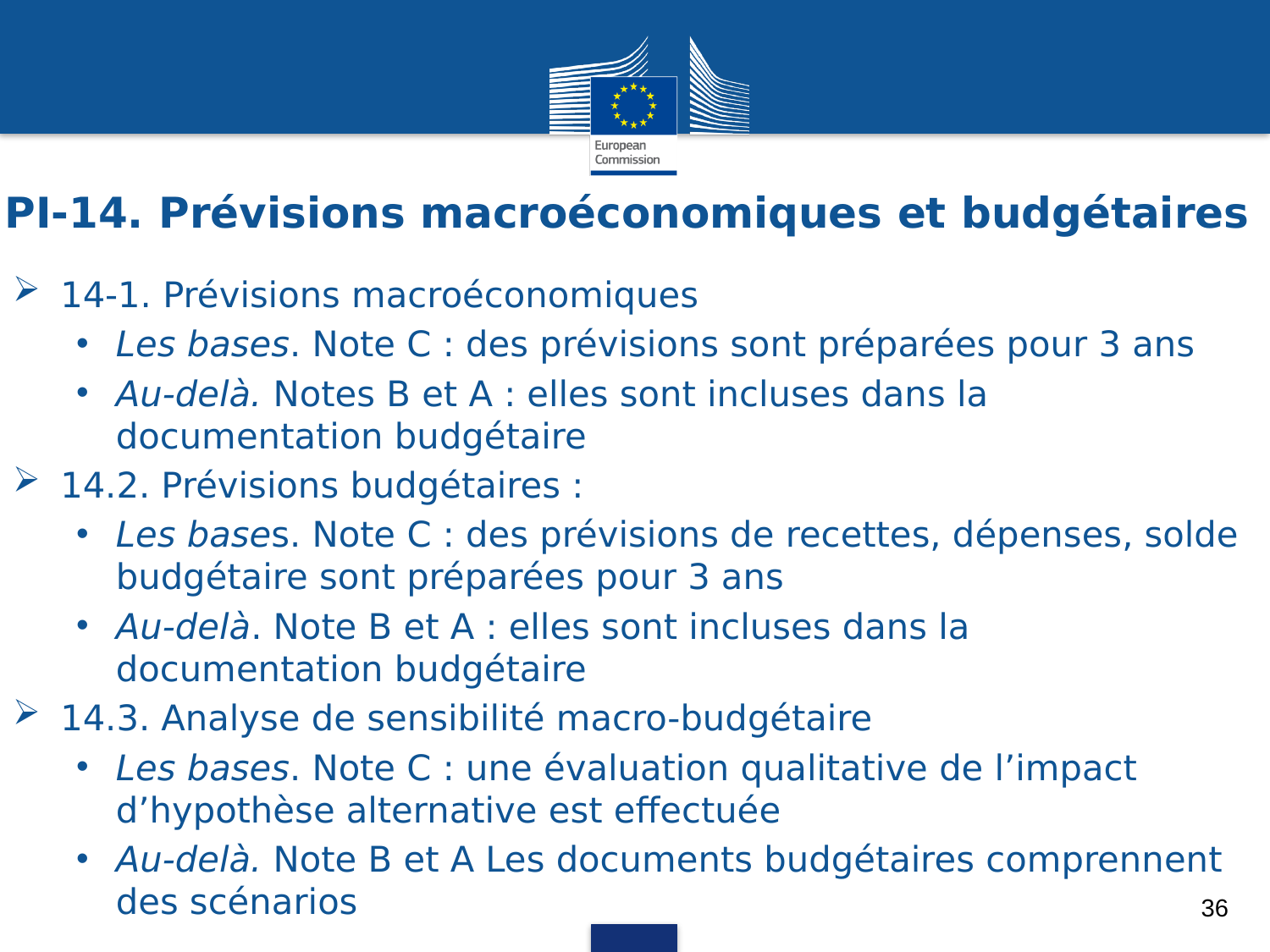

# PI-14. Prévisions macroéconomiques et budgétaires
14-1. Prévisions macroéconomiques
Les bases. Note C : des prévisions sont préparées pour 3 ans
Au-delà. Notes B et A : elles sont incluses dans la documentation budgétaire
14.2. Prévisions budgétaires :
Les bases. Note C : des prévisions de recettes, dépenses, solde budgétaire sont préparées pour 3 ans
Au-delà. Note B et A : elles sont incluses dans la documentation budgétaire
14.3. Analyse de sensibilité macro-budgétaire
Les bases. Note C : une évaluation qualitative de l’impact d’hypothèse alternative est effectuée
Au-delà. Note B et A Les documents budgétaires comprennent des scénarios

36